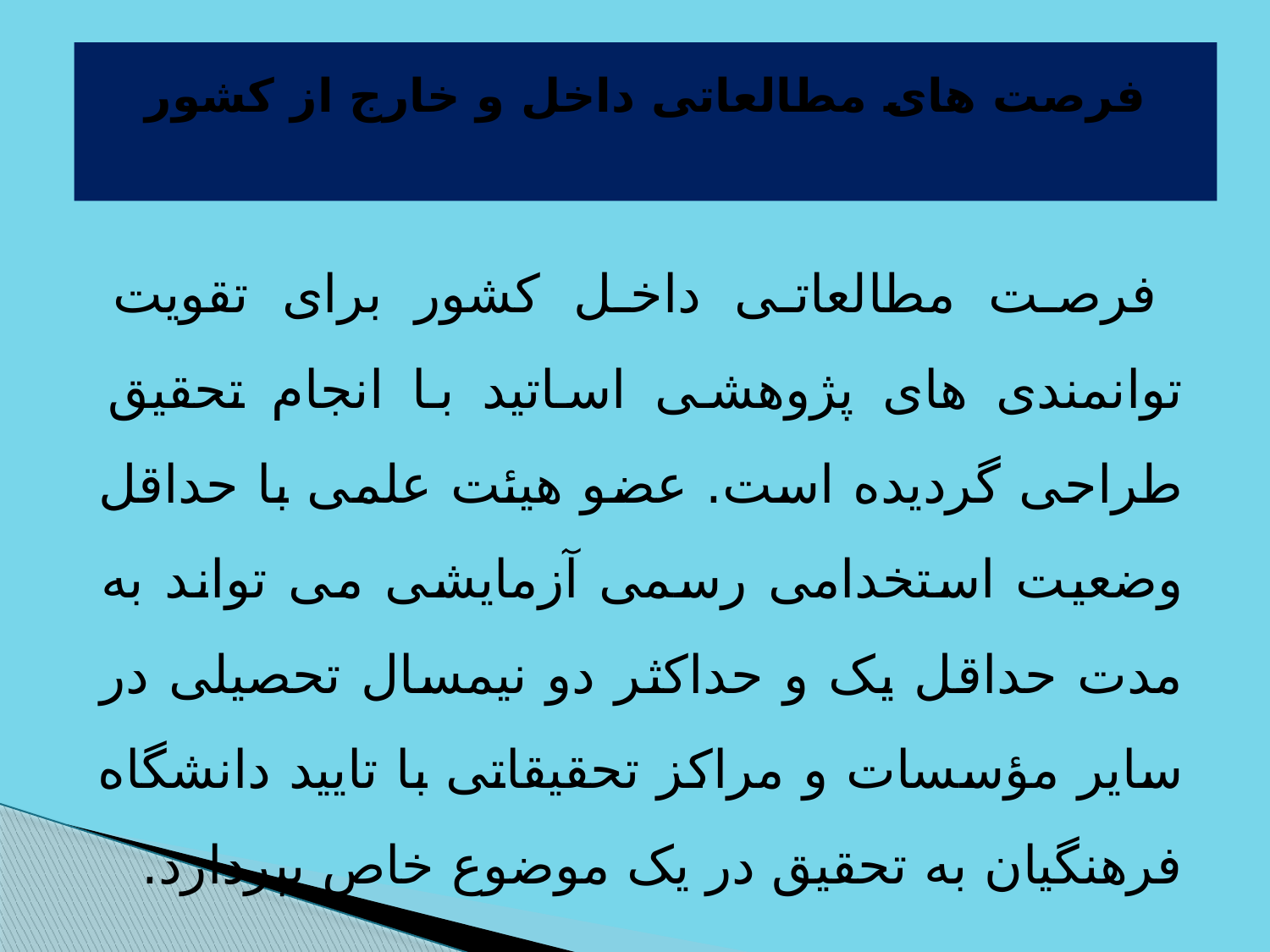

# فرصت های مطالعاتی داخل و خارج از کشور

 فرصت مطالعاتی داخل کشور برای تقویت توانمندی های پژوهشی اساتید با انجام تحقیق طراحی گردیده است. عضو هیئت علمی با حداقل وضعیت استخدامی رسمی آزمایشی می تواند به مدت حداقل یک و حداکثر دو نیمسال تحصیلی در سایر مؤسسات و مراکز تحقیقاتی با تایید دانشگاه فرهنگیان به تحقیق در یک موضوع خاص بپردازد.